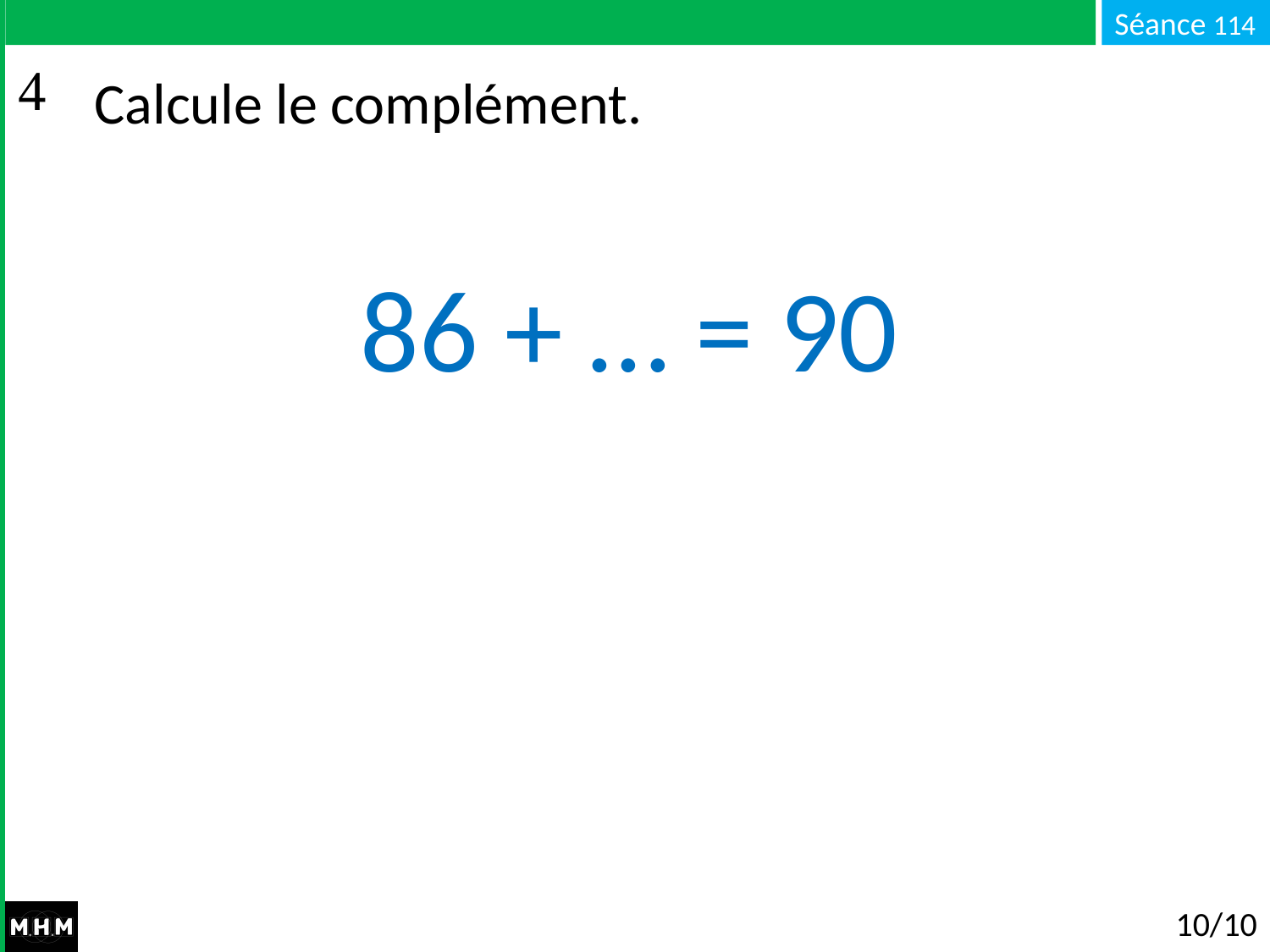

# Calcule le complément.
86 + … = 90
10/10